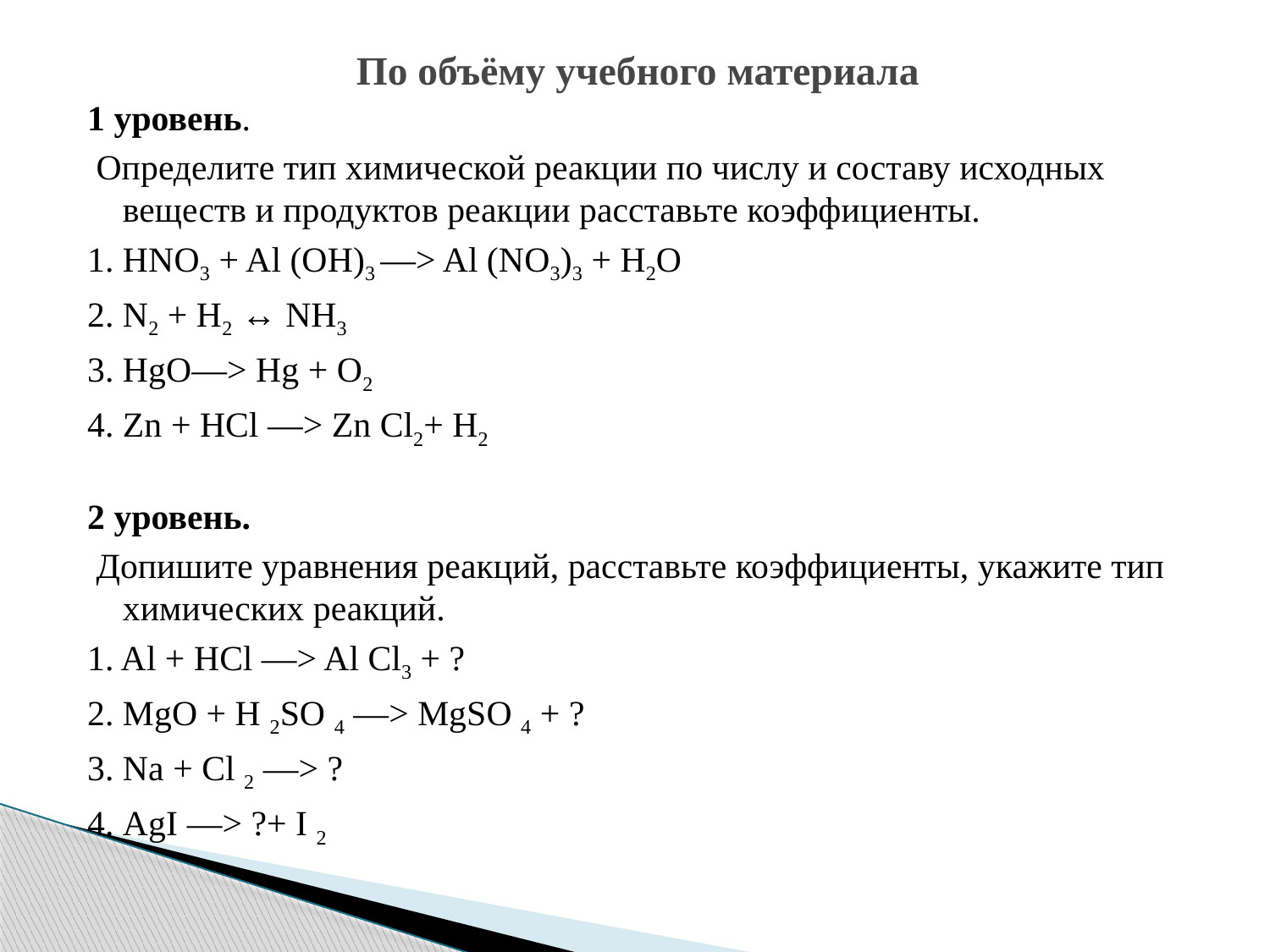

# По объёму учебного материала
1 уровень.
 Определите тип химической реакции по числу и составу исходных веществ и продуктов реакции расставьте коэффициенты.
1. HNO3 + Al (OH)3 —> Al (NO3)3 + H2O
2. N2 + H2 ↔ NH3
3. HgO—> Hg + O2
4. Zn + HCl —> Zn Cl2+ H2

2 уровень.
 Допишите уравнения реакций, расставьте коэффициенты, укажите тип химических реакций.
1. Al + HCl —> Al Cl3 + ?
2. MgO + H 2SO 4 —> MgSO 4 + ?
3. Na + Cl 2 —> ?
4. AgI —> ?+ I 2